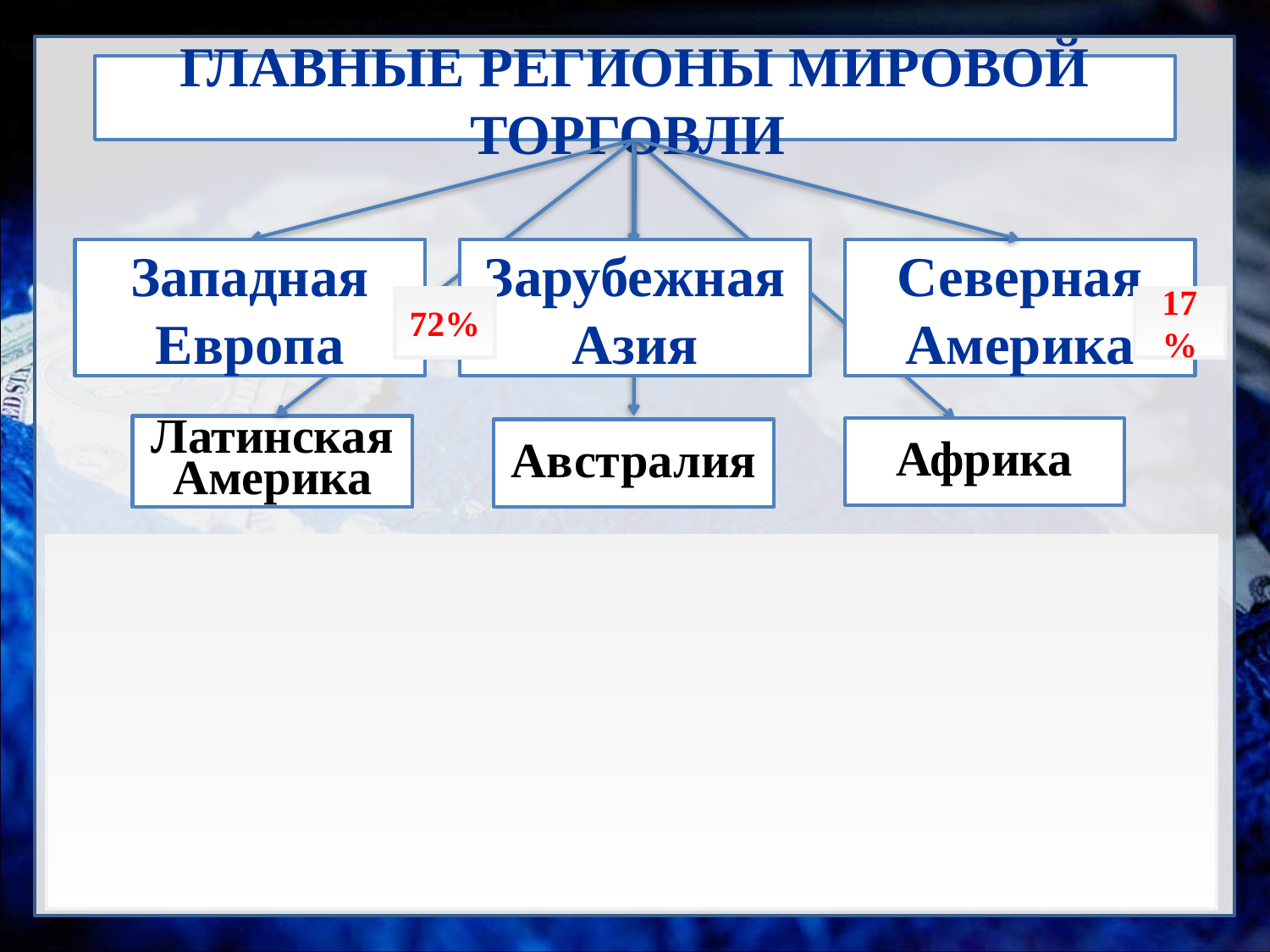

ГЛАВНЫЕ РЕГИОНЫ МИРОВОЙ ТОРГОВЛИ
Западная Европа
Зарубежная Азия
Северная Америка
72%
17%

Всемирная торговая организация (ВТО) -
регулирует вопросы мировой торговли

Латинская Америка
Африка
Австралия